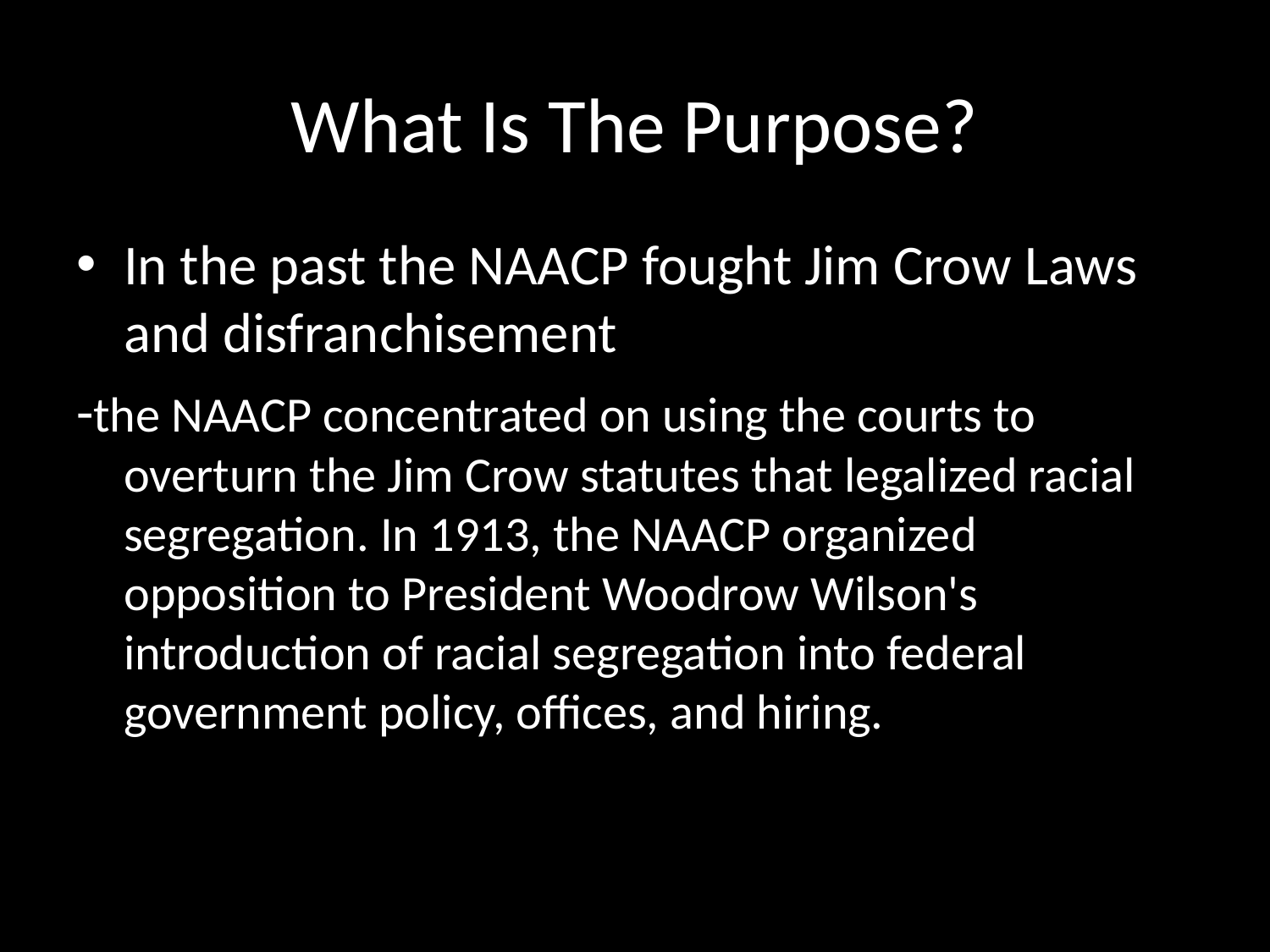

# What Is The Purpose?
In the past the NAACP fought Jim Crow Laws and disfranchisement
-the NAACP concentrated on using the courts to overturn the Jim Crow statutes that legalized racial segregation. In 1913, the NAACP organized opposition to President Woodrow Wilson's introduction of racial segregation into federal government policy, offices, and hiring.